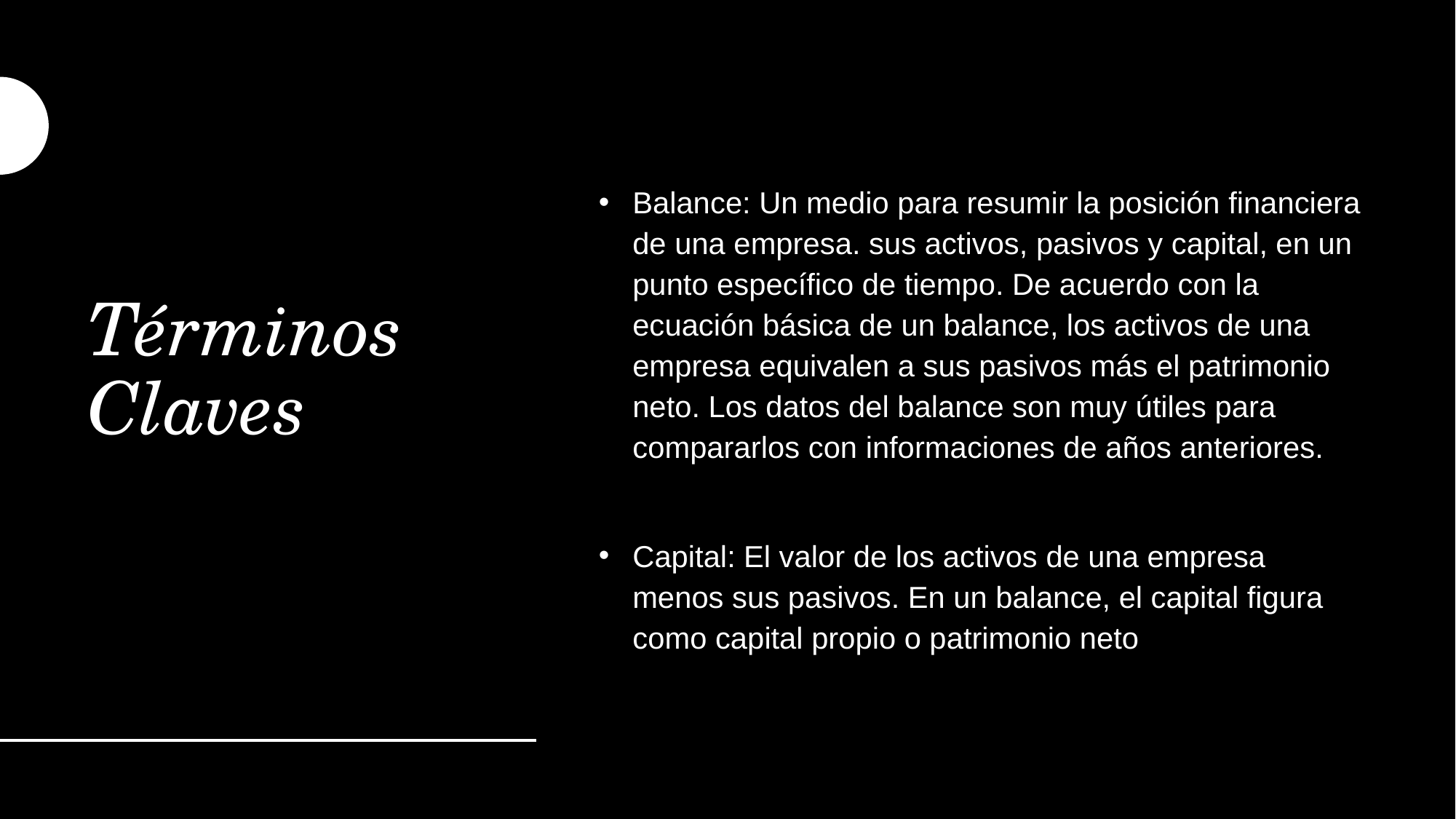

# Términos Claves
Balance: Un medio para resumir la posición financiera de una empresa. sus activos, pasivos y capital, en un punto específico de tiempo. De acuerdo con la ecuación básica de un balance, los activos de una empresa equivalen a sus pasivos más el patrimonio neto. Los datos del balance son muy útiles para compararlos con informaciones de años anteriores.

Capital: El valor de los activos de una empresa menos sus pasivos. En un balance, el capital figura como capital propio o patrimonio neto